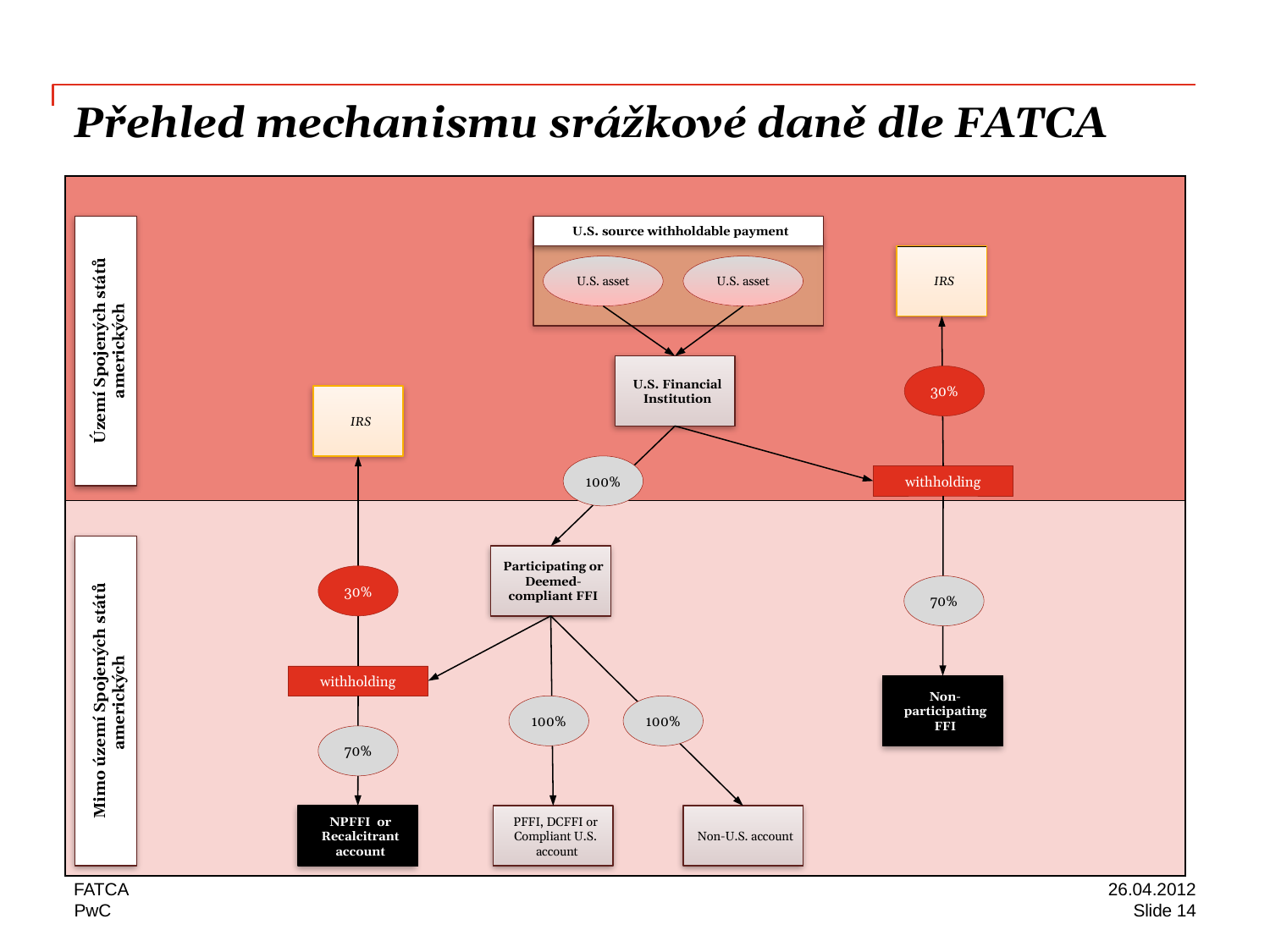

# Přehled mechanismu srážkové daně dle FATCA
|  |
| --- |
|  |
Území Spojených států amerických
U.S. source withholdable payment

IRS
U.S. asset
U.S. asset
U.S. Financial Institution
30%
IRS
100%
withholding
Mimo území Spojených států amerických
Participating or Deemed-compliant FFI
30%
70%
withholding
Non-participating FFI
100%
100%
70%
NPFFI  or
Recalcitrant account
PFFI, DCFFI or Compliant U.S.
 account
Non-U.S. account
FATCA
26.04.2012
Slide 14